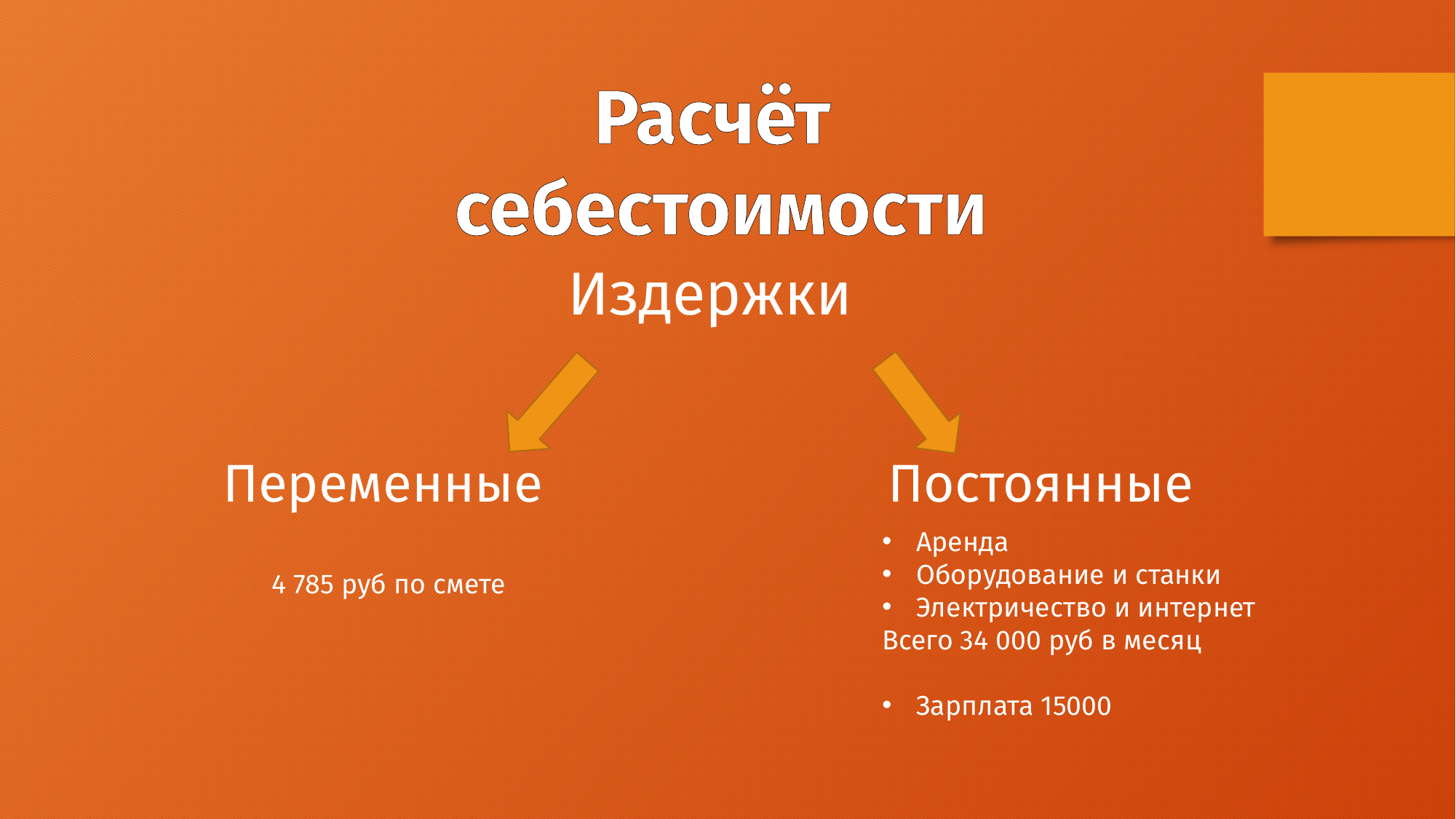

Расчёт  себестоимости

Издержки

Постоянные

Переменные
Аренда
Оборудование и станки
Электричество и интернет
Всего 34 000 руб в месяц

Зарплата 15000

4 785 руб по смете